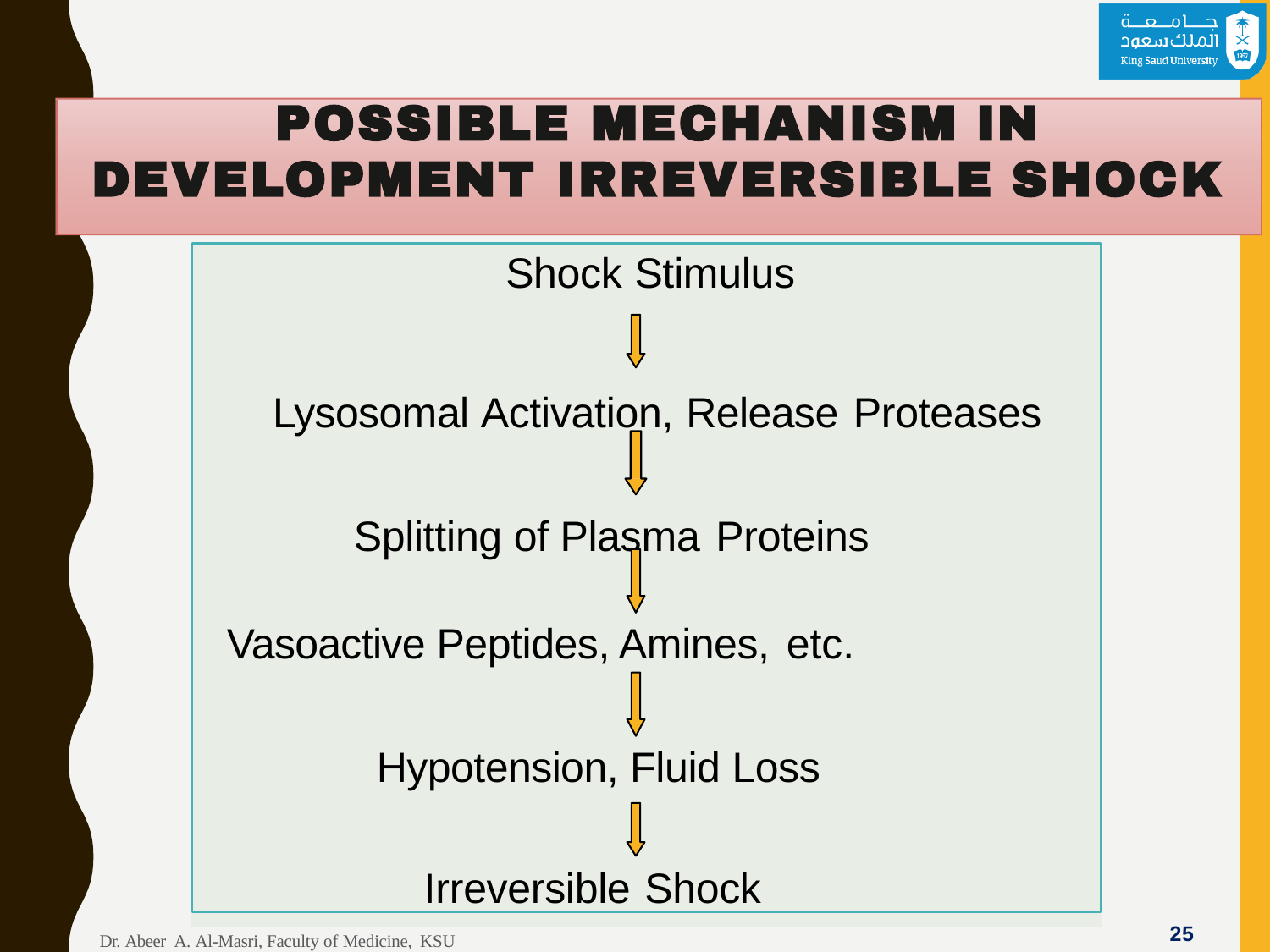

# POSSIBLE MECHANISM IN
DEVELOPMENT IRREVERSIBLE SHOCK

Shock Stimulus
Lysosomal	Activation, Release Proteases  Splitting of Plasma Proteins

Vasoactive Peptides, Amines, etc.
Hypotension, Fluid Loss  Irreversible Shock

25
Dr. Abeer  A. Al-Masri, Faculty of Medicine, KSU